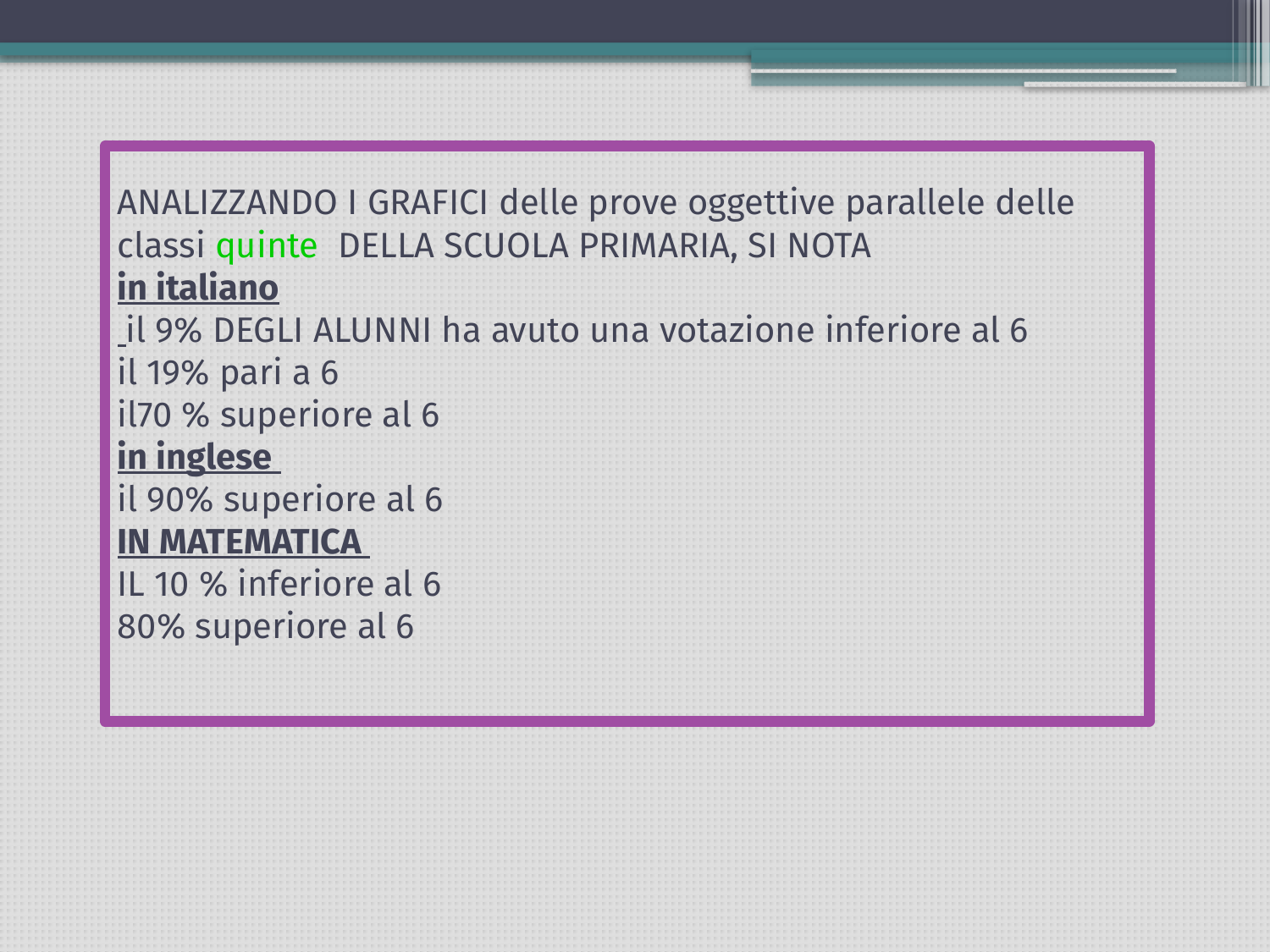

# ANALIZZANDO I GRAFICI delle prove oggettive parallele delle classi quinte  DELLA SCUOLA PRIMARIA, SI NOTA in italiano il 9% DEGLI ALUNNI ha avuto una votazione inferiore al 6 il 19% pari a 6 il70 % superiore al 6 in inglese il 90% superiore al 6 IN MATEMATICA IL 10 % inferiore al 6 80% superiore al 6